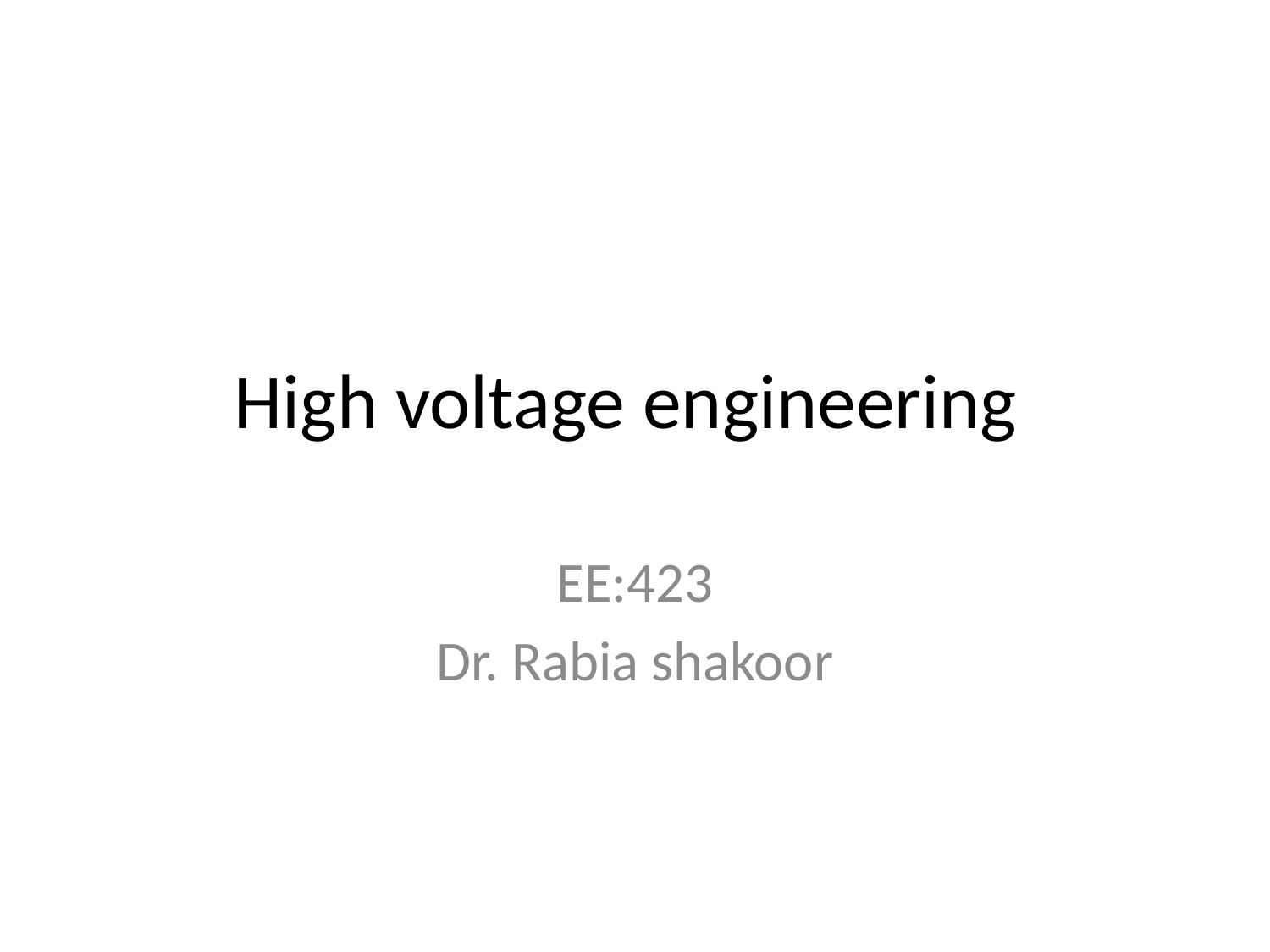

# High voltage engineering
EE:423
Dr. Rabia shakoor